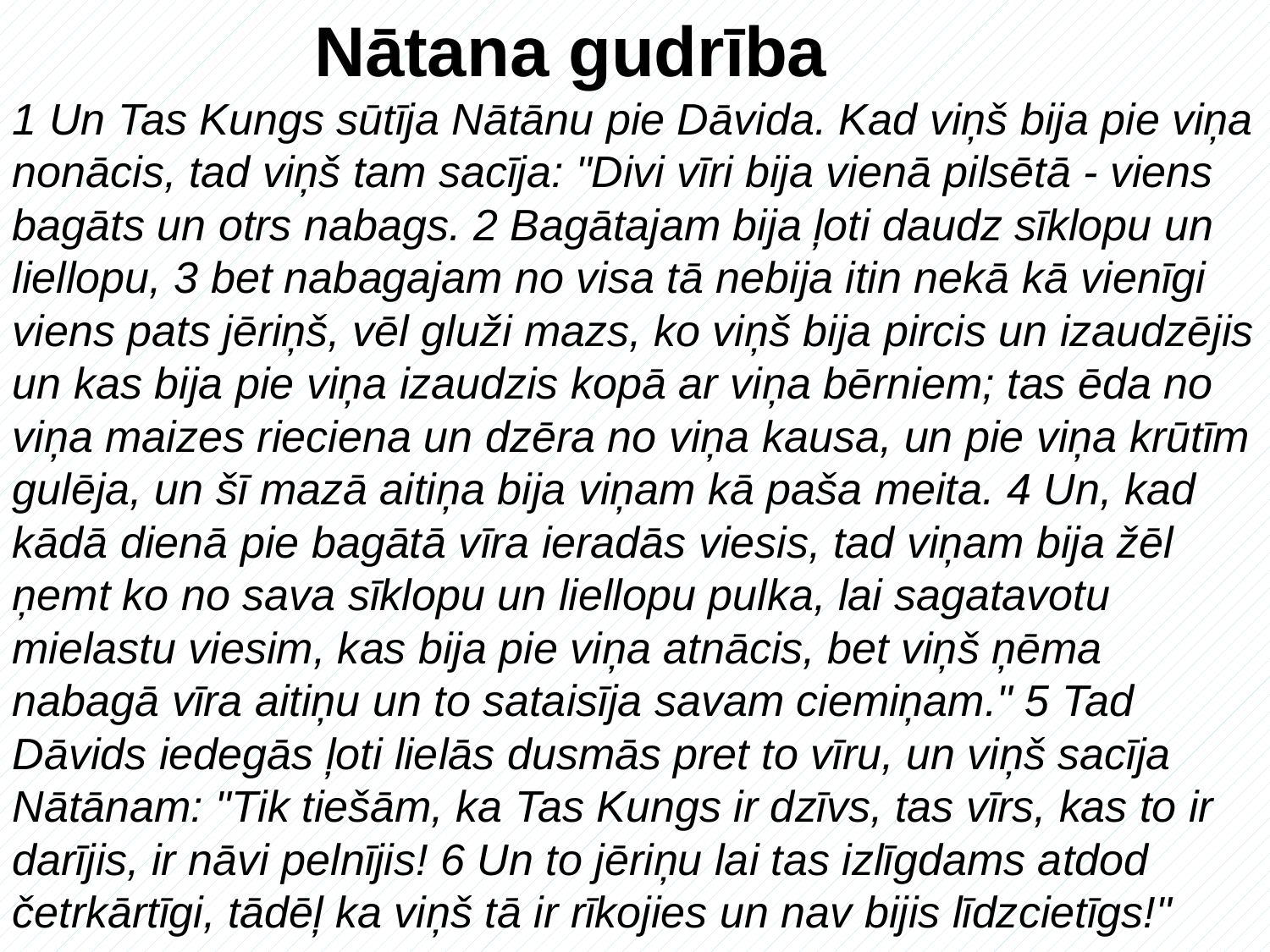

Nātana gudrība
1 Un Tas Kungs sūtīja Nātānu pie Dāvida. Kad viņš bija pie viņa nonācis, tad viņš tam sacīja: "Divi vīri bija vienā pilsētā - viens bagāts un otrs nabags. 2 Bagātajam bija ļoti daudz sīklopu un liellopu, 3 bet nabagajam no visa tā nebija itin nekā kā vienīgi viens pats jēriņš, vēl gluži mazs, ko viņš bija pircis un izaudzējis un kas bija pie viņa izaudzis kopā ar viņa bērniem; tas ēda no viņa maizes rieciena un dzēra no viņa kausa, un pie viņa krūtīm gulēja, un šī mazā aitiņa bija viņam kā paša meita. 4 Un, kad kādā dienā pie bagātā vīra ieradās viesis, tad viņam bija žēl ņemt ko no sava sīklopu un liellopu pulka, lai sagatavotu mielastu viesim, kas bija pie viņa atnācis, bet viņš ņēma nabagā vīra aitiņu un to sataisīja savam ciemiņam." 5 Tad Dāvids iedegās ļoti lielās dusmās pret to vīru, un viņš sacīja Nātānam: "Tik tiešām, ka Tas Kungs ir dzīvs, tas vīrs, kas to ir darījis, ir nāvi pelnījis! 6 Un to jēriņu lai tas izlīgdams atdod četrkārtīgi, tādēļ ka viņš tā ir rīkojies un nav bijis līdzcietīgs!"